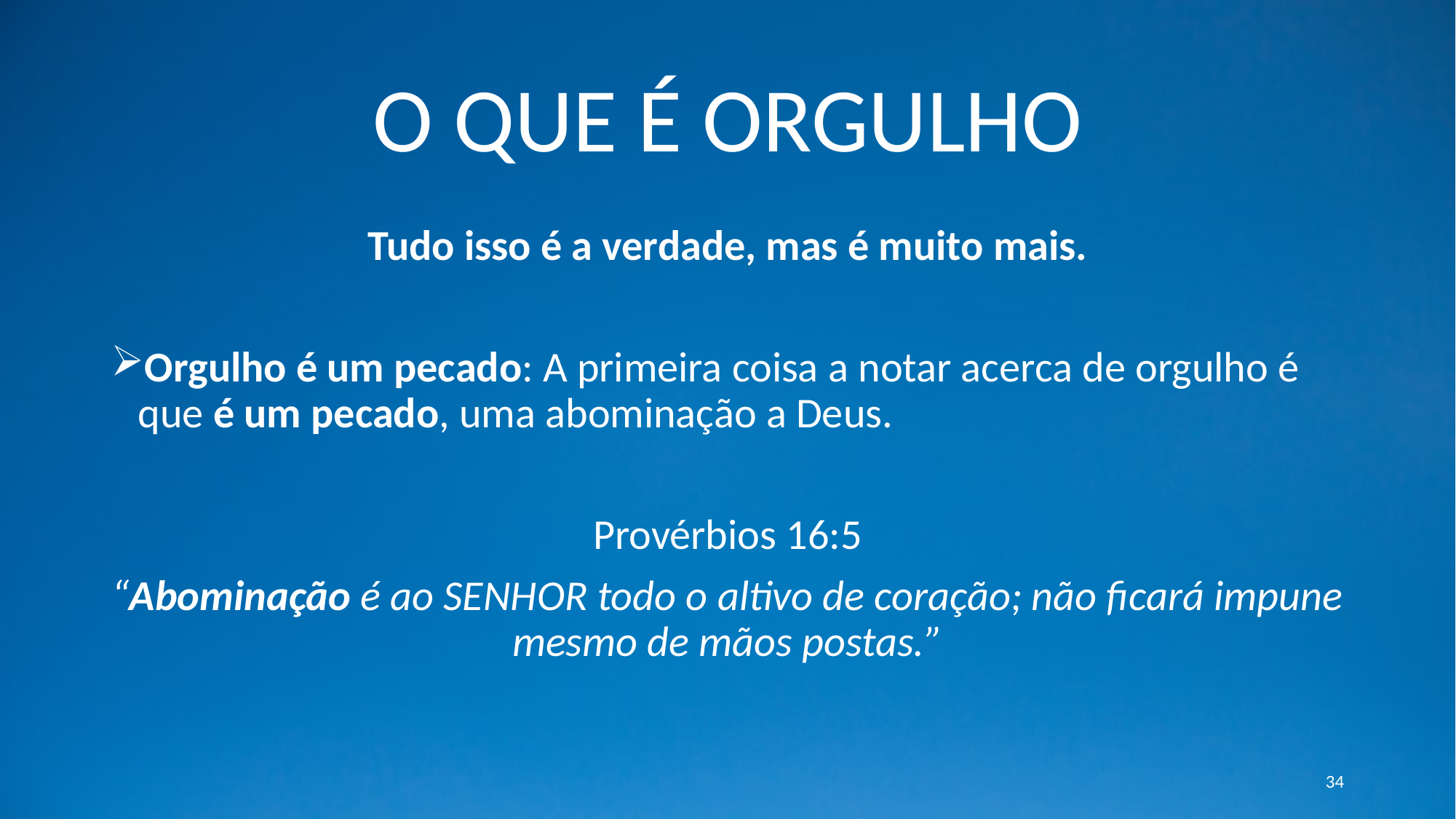

# O QUE É ORGULHO
Tudo isso é a verdade, mas é muito mais.

Orgulho é um pecado: A primeira coisa a notar acerca de orgulho é que é um pecado, uma abominação a Deus.

Provérbios 16:5
“Abominação é ao SENHOR todo o altivo de coração; não ficará impune mesmo de mãos postas.”

34